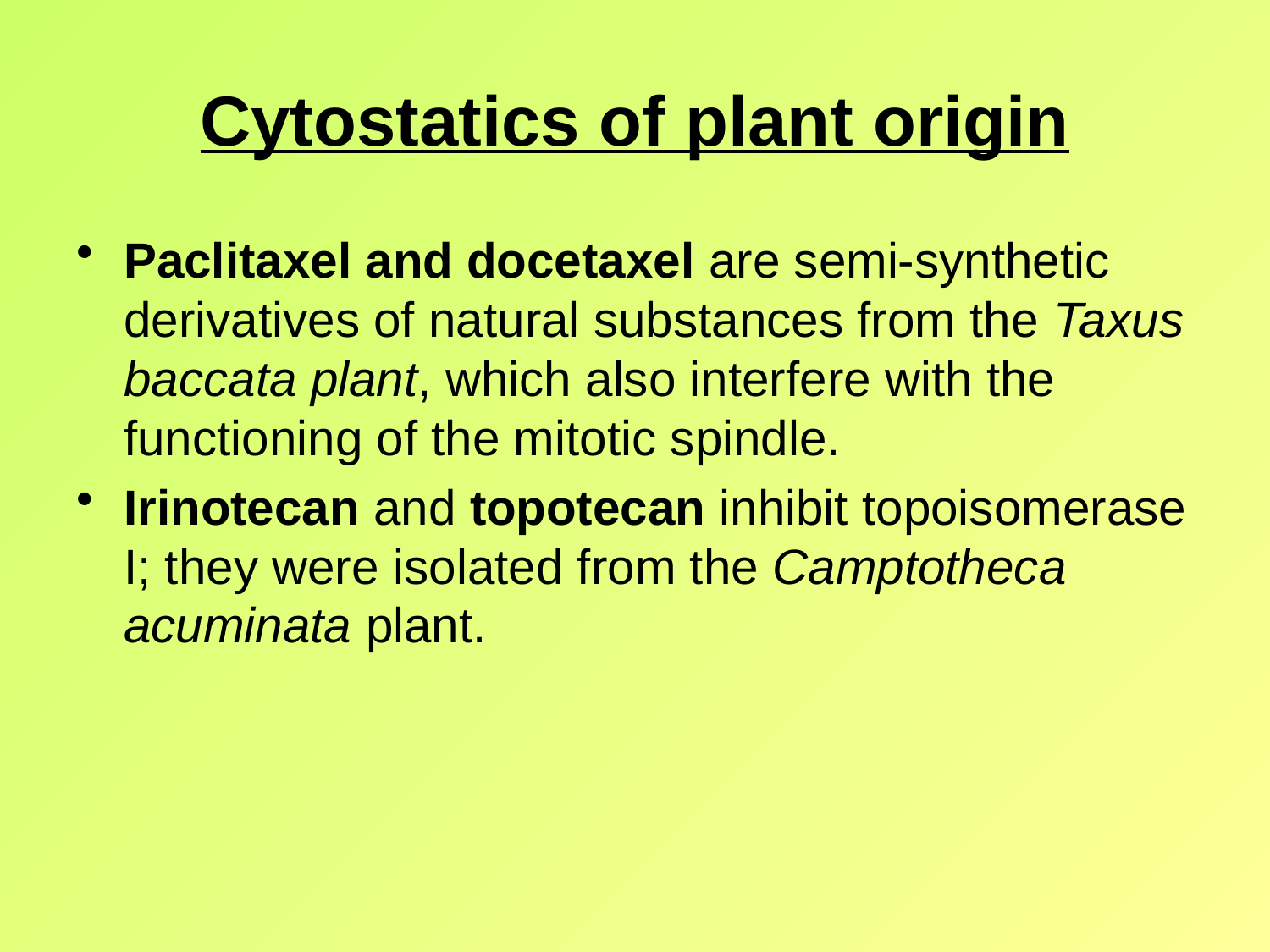

# Cytostatics of plant origin
Paclitaxel and docetaxel are semi-synthetic derivatives of natural substances from the Taxus baccata plant, which also interfere with the functioning of the mitotic spindle.
Irinotecan and topotecan inhibit topoisomerase I; they were isolated from the Camptotheca acuminata plant.